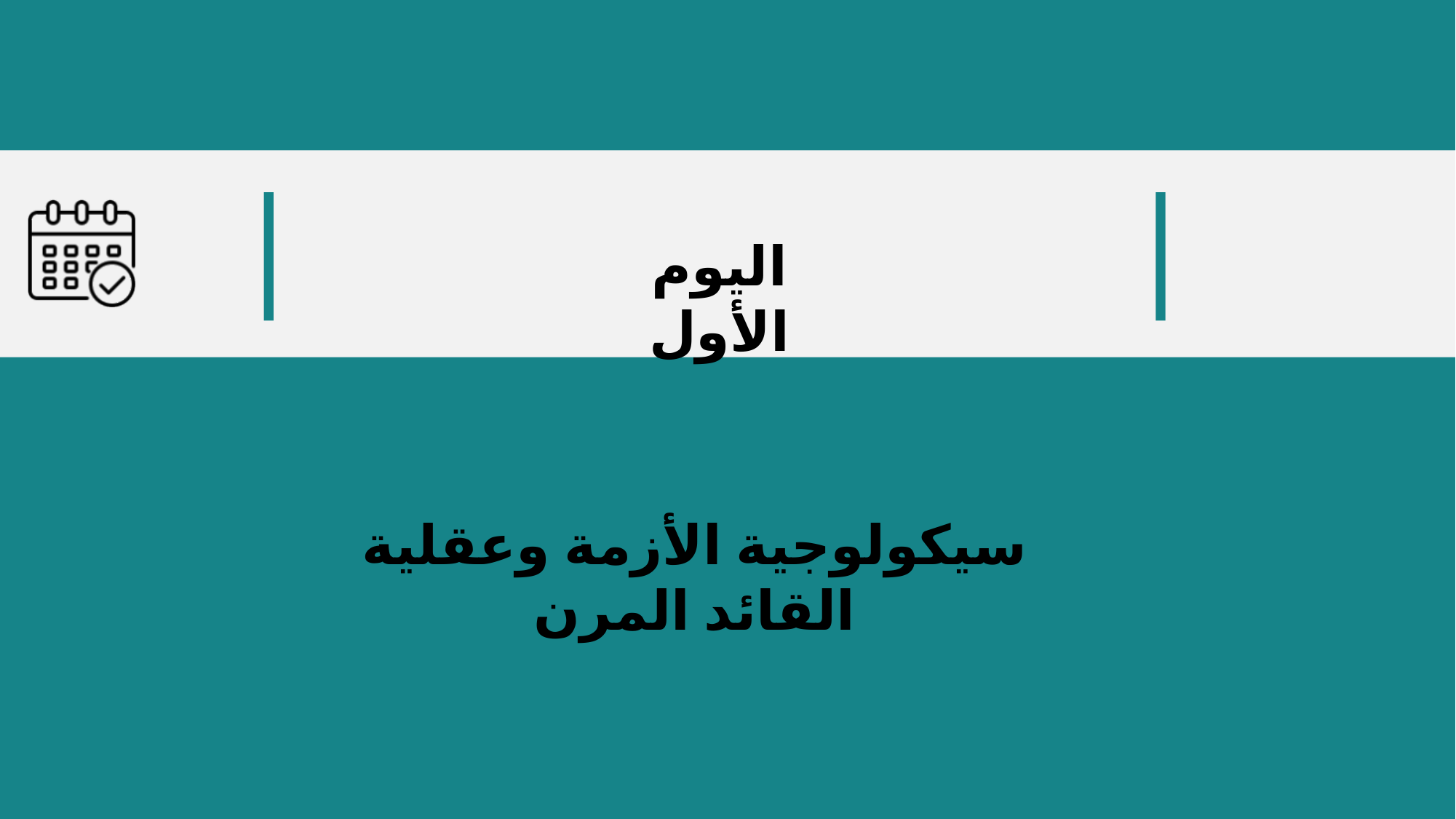

اليوم الأول
سيكولوجية الأزمة وعقلية القائد المرن